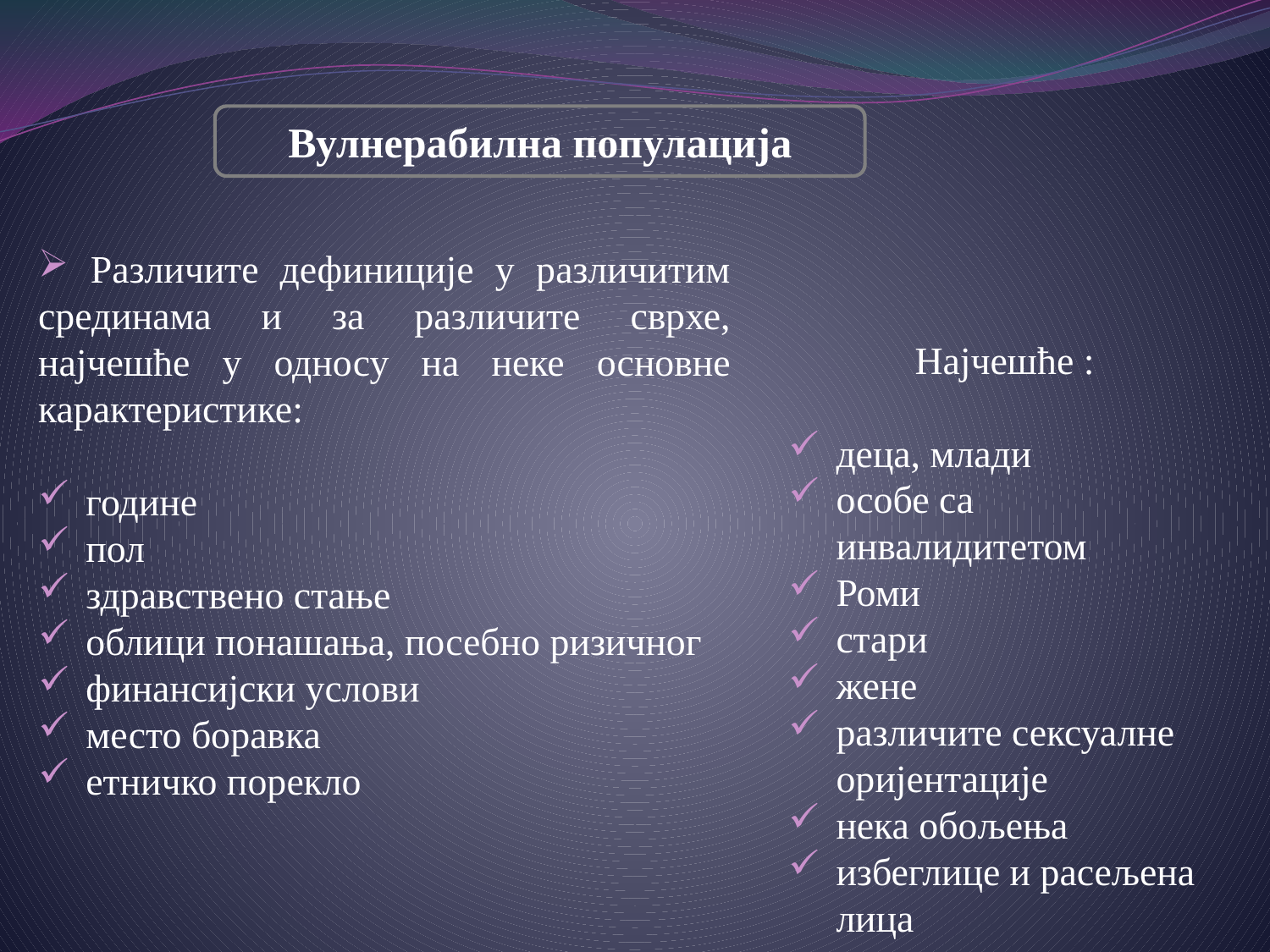

Вулнерабилна популација
 Различите дефиниције у различитим срединама и за различите сврхе, најчешће у односу на неке основне карактеристике:

године
пол
здравствено стање
облици понашања, посебно ризичног
финансијски услови
место боравка
етничко порекло

             Најчешће :

деца, млади
особе са инвалидитетом
Роми
стари
жене
различите сексуалне оријентације
нека обољења
избеглице и расељена лица